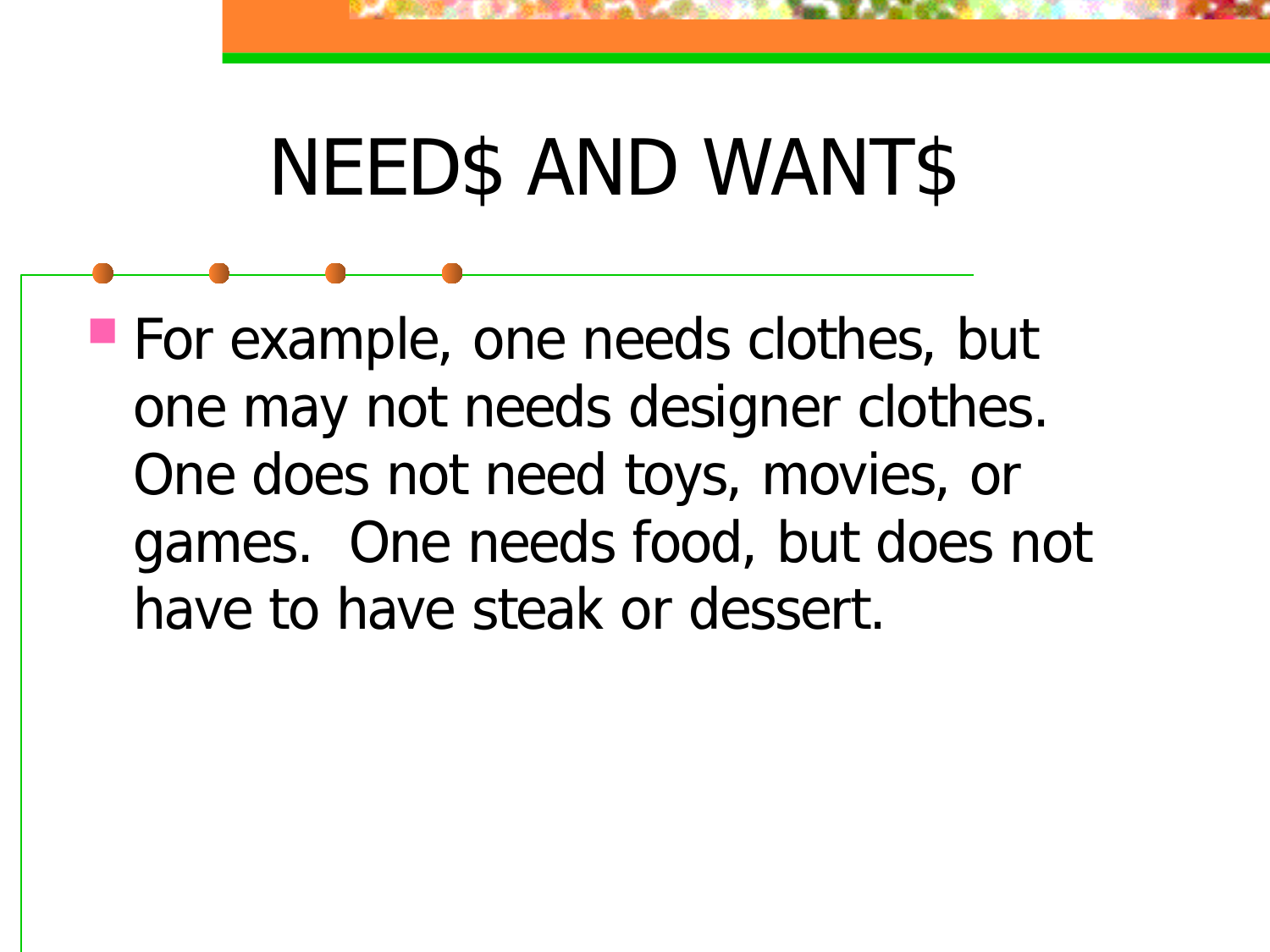

# NEED$ AND WANT$
For example, one needs clothes, but one may not needs designer clothes. One does not need toys, movies, or games.  One needs food, but does not have to have steak or dessert.